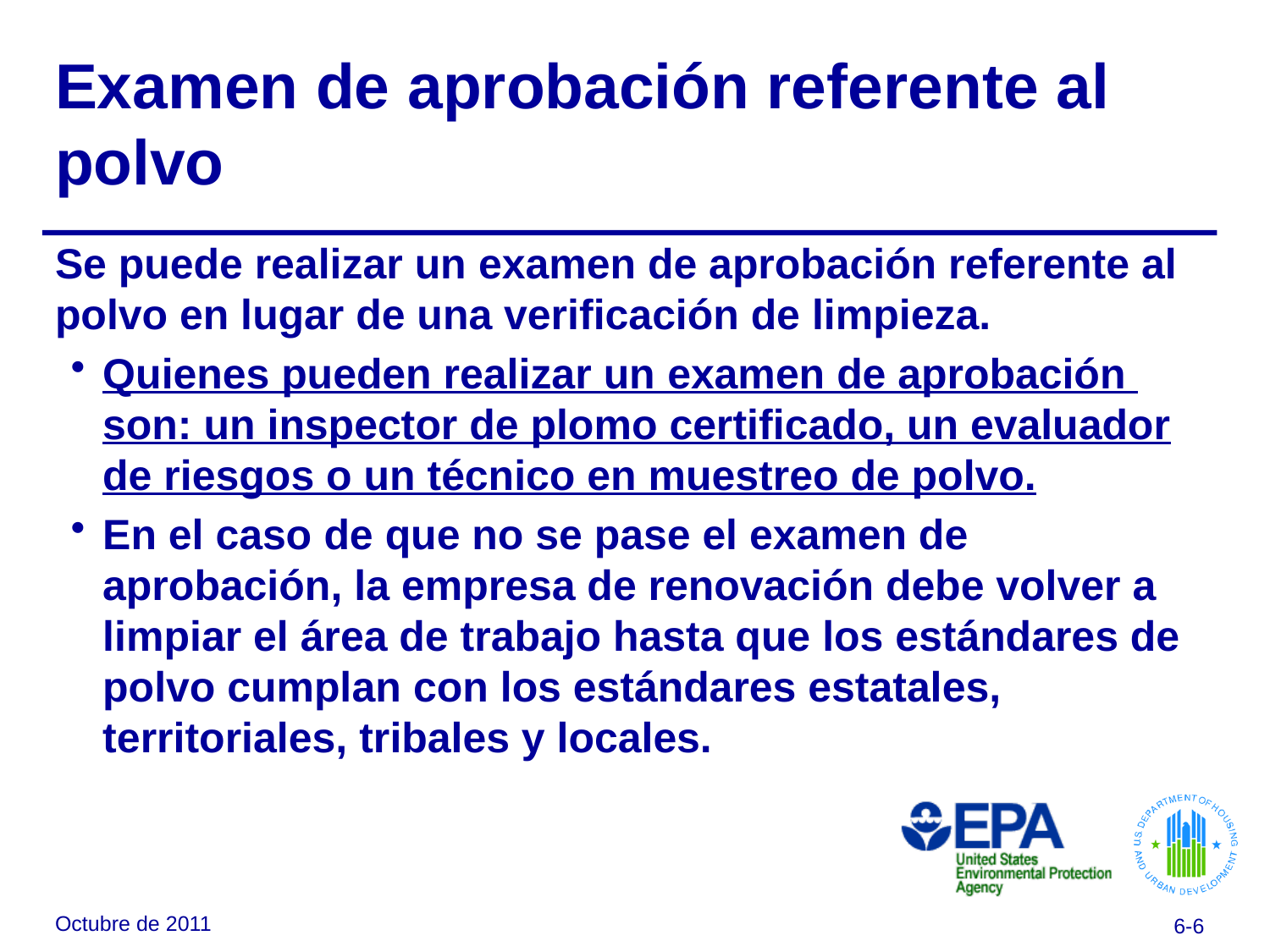

# Examen de aprobación referente al  polvo
Se puede realizar un examen de aprobación referente al  polvo en lugar de una verificación de limpieza.
Quienes pueden realizar un examen de aprobación  son: un inspector de plomo certificado, un evaluador de riesgos o un técnico en muestreo de polvo.
En el caso de que no se pase el examen de aprobación, la empresa de renovación debe volver a limpiar el área de trabajo hasta que los estándares de polvo cumplan con los estándares estatales, territoriales, tribales y locales.
Octubre de 2011
6-6